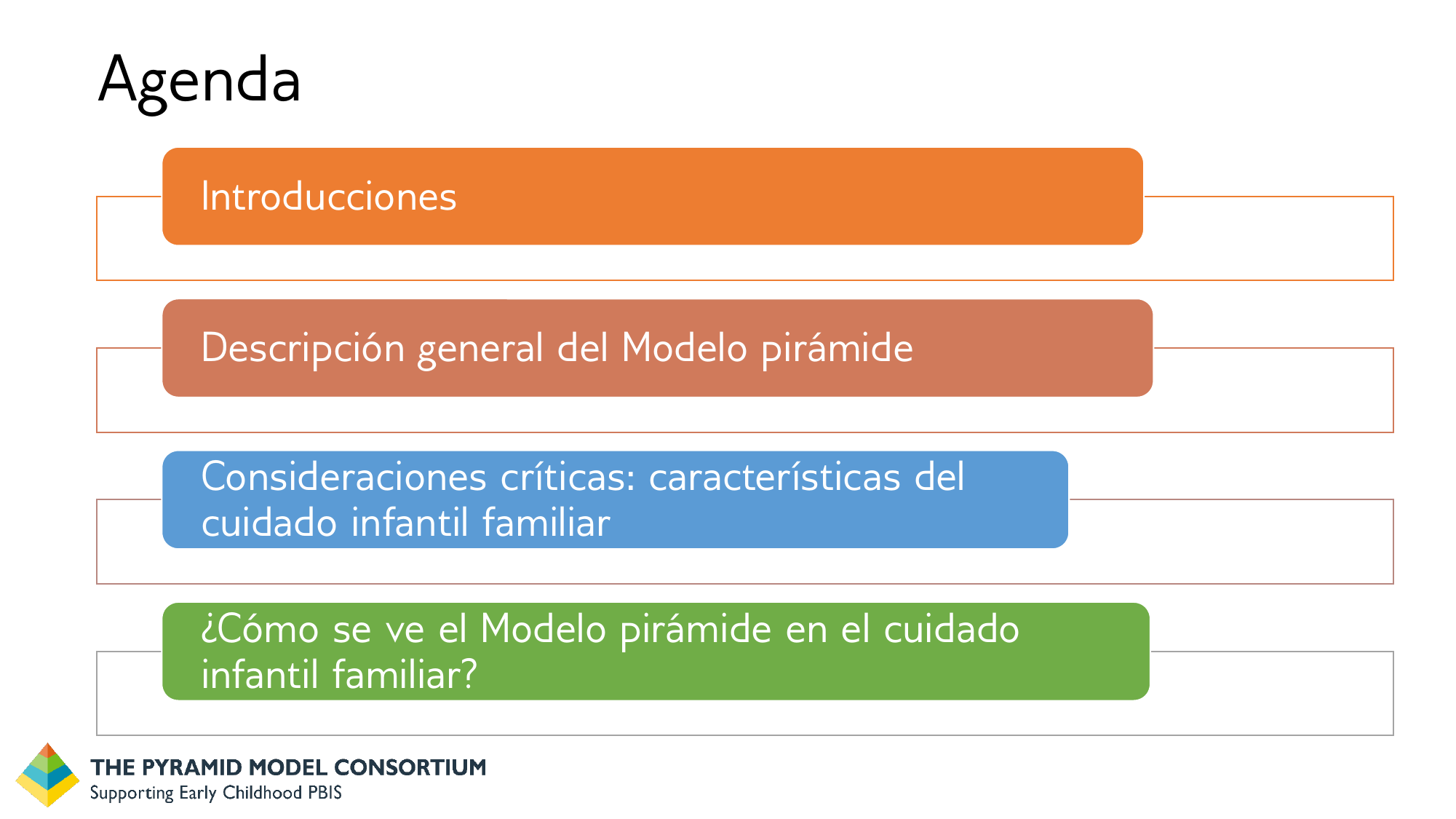

# Agenda

Introducciones

Descripción general del Modelo pirámide

Consideraciones críticas: características del cuidado infantil familiar

¿Cómo se ve el Modelo pirámide en el cuidado infantil familiar?